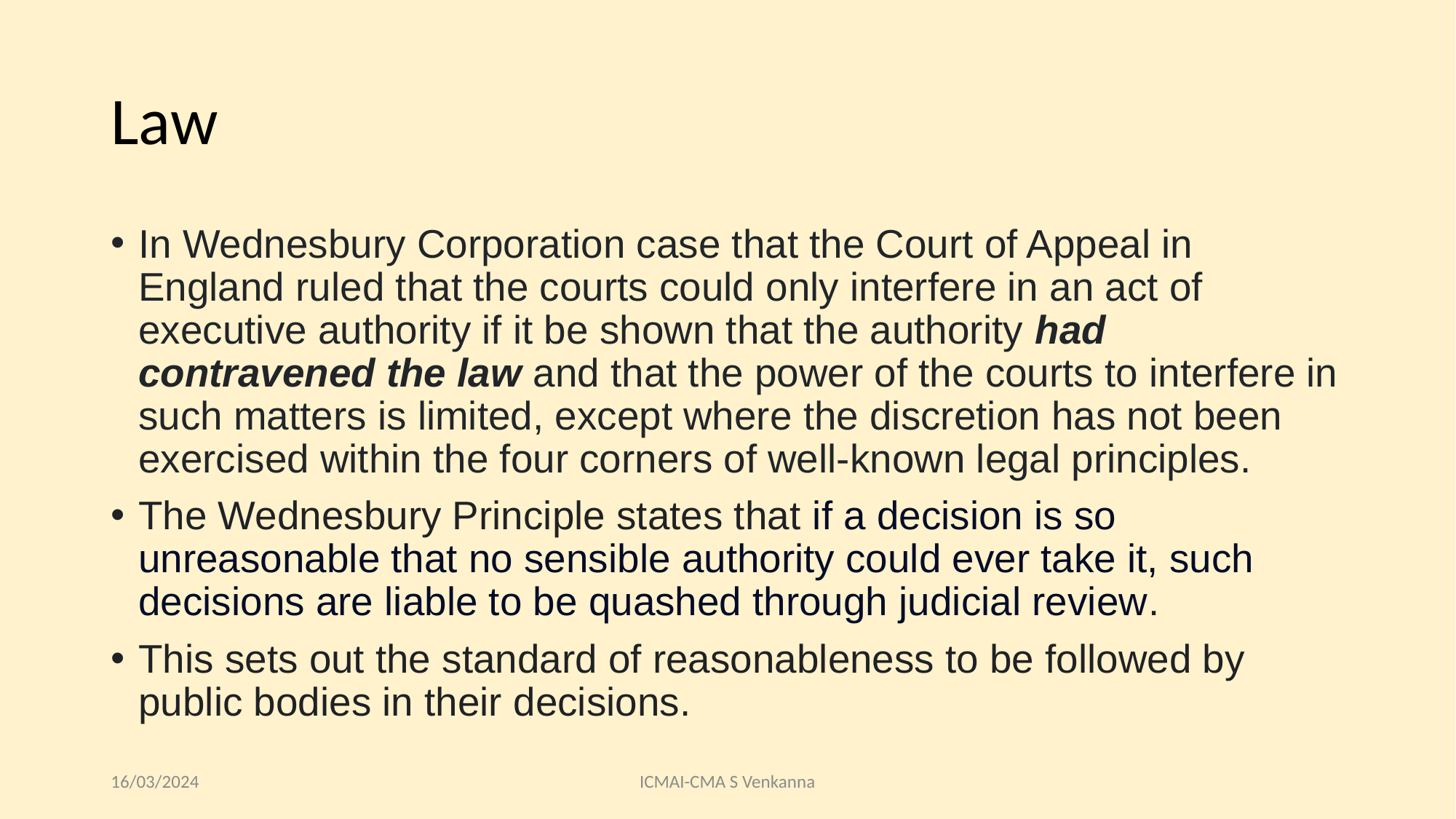

# Law
In Wednesbury Corporation case that the Court of Appeal in England ruled that the courts could only interfere in an act of executive authority if it be shown that the authority had contravened the law and that the power of the courts to interfere in such matters is limited, except where the discretion has not been exercised within the four corners of well-known legal principles.
The Wednesbury Principle states that if a decision is so unreasonable that no sensible authority could ever take it, such decisions are liable to be quashed through judicial review.
This sets out the standard of reasonableness to be followed by public bodies in their decisions.
16/03/2024
ICMAI-CMA S Venkanna